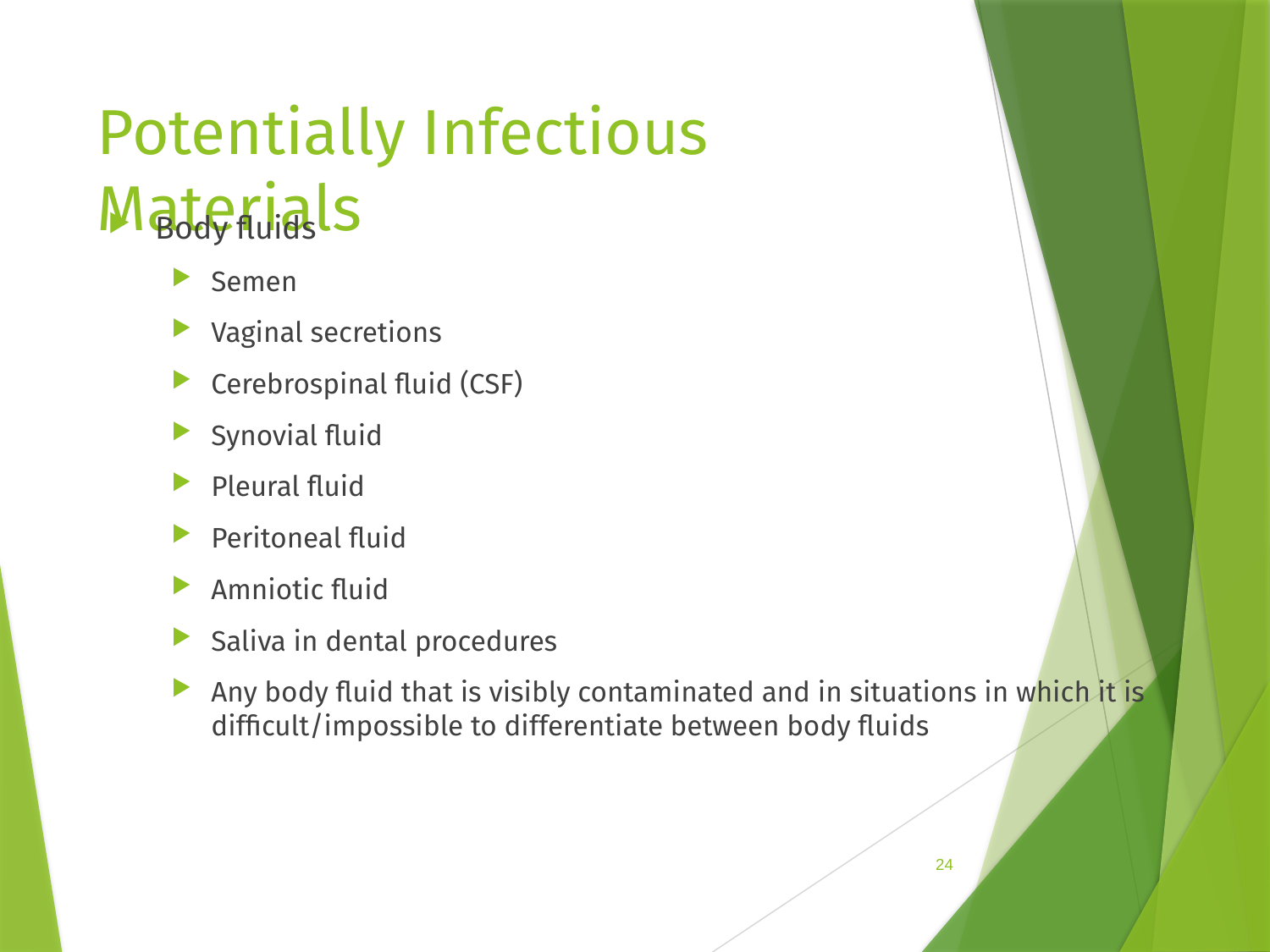

# Potentially Infectious Materials
Body fluids
Semen
Vaginal secretions
Cerebrospinal fluid (CSF)
Synovial fluid
Pleural fluid
Peritoneal fluid
Amniotic fluid
Saliva in dental procedures
Any body fluid that is visibly contaminated and in situations in which it is difficult/impossible to differentiate between body fluids

 24